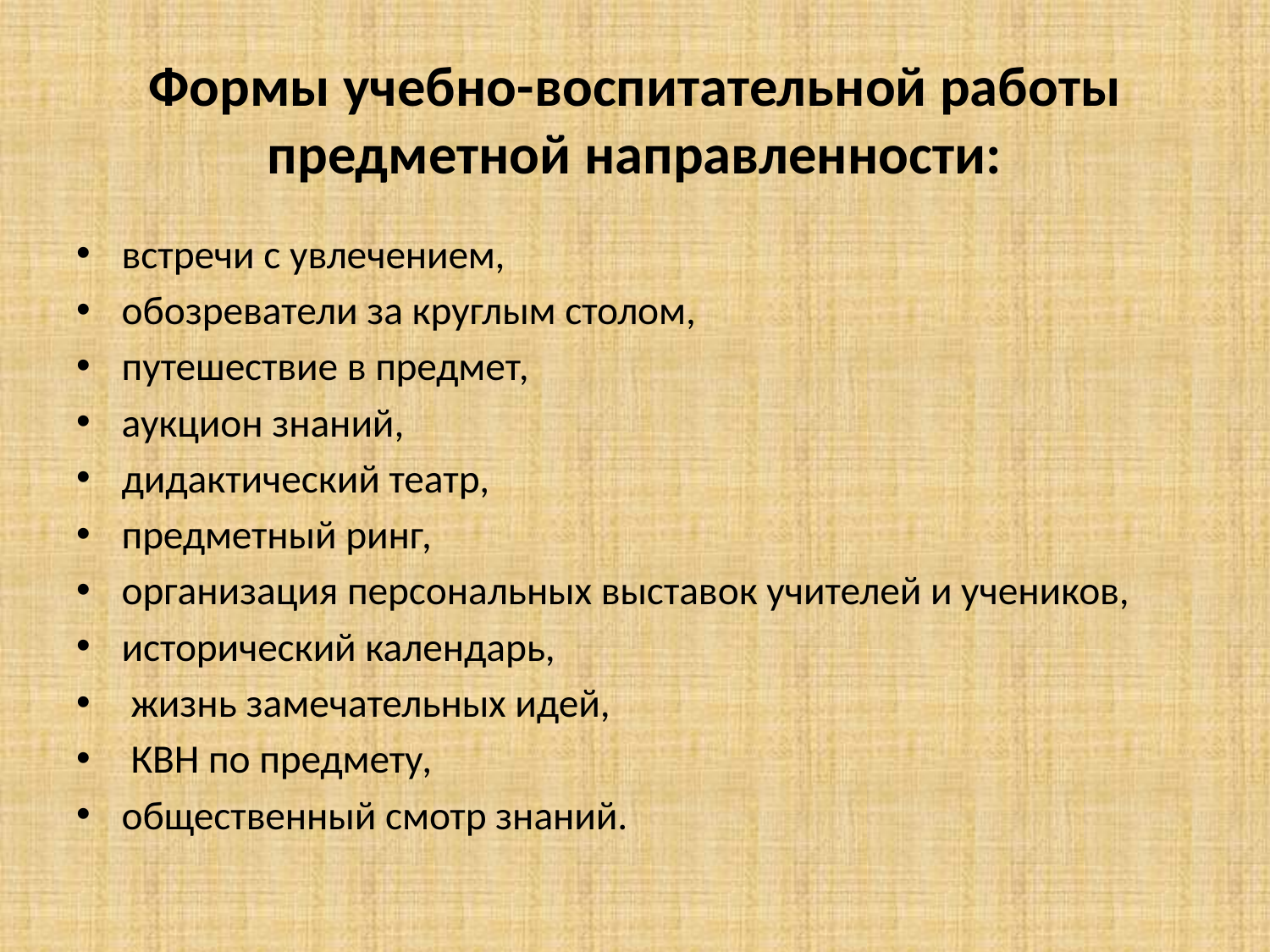

# Формы учебно-воспитательной работы предметной направленности:
встречи с увлечением,
обозреватели за круглым столом,
путешествие в предмет,
аукцион знаний,
дидактический театр,
предметный ринг,
организация персональных выставок учителей и учеников,
исторический календарь,
 жизнь замечательных идей,
 КВН по предмету,
общественный смотр знаний.